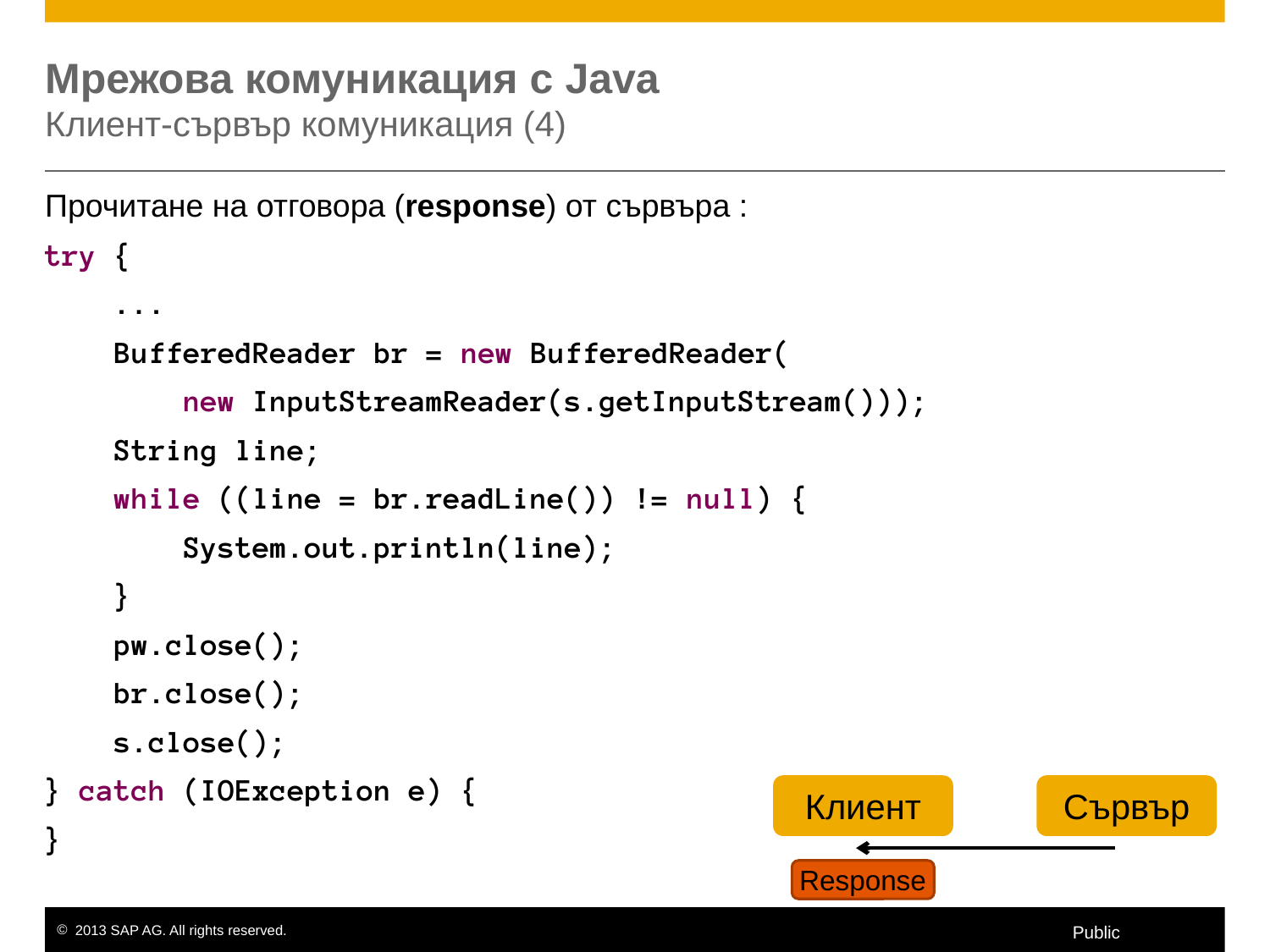

# Мрежова комуникация с Java Клиент-сървър комуникация (4)
Прочитане на отговора (response) от сървъра :
try {
    ...
    BufferedReader br = new BufferedReader(
        new InputStreamReader(s.getInputStream()));
    String line;
    while ((line = br.readLine()) != null) {
        System.out.println(line);
    }
    pw.close();
    br.close();
    s.close();
} catch (IOException e) {
}

Клиент

Сървър

Response